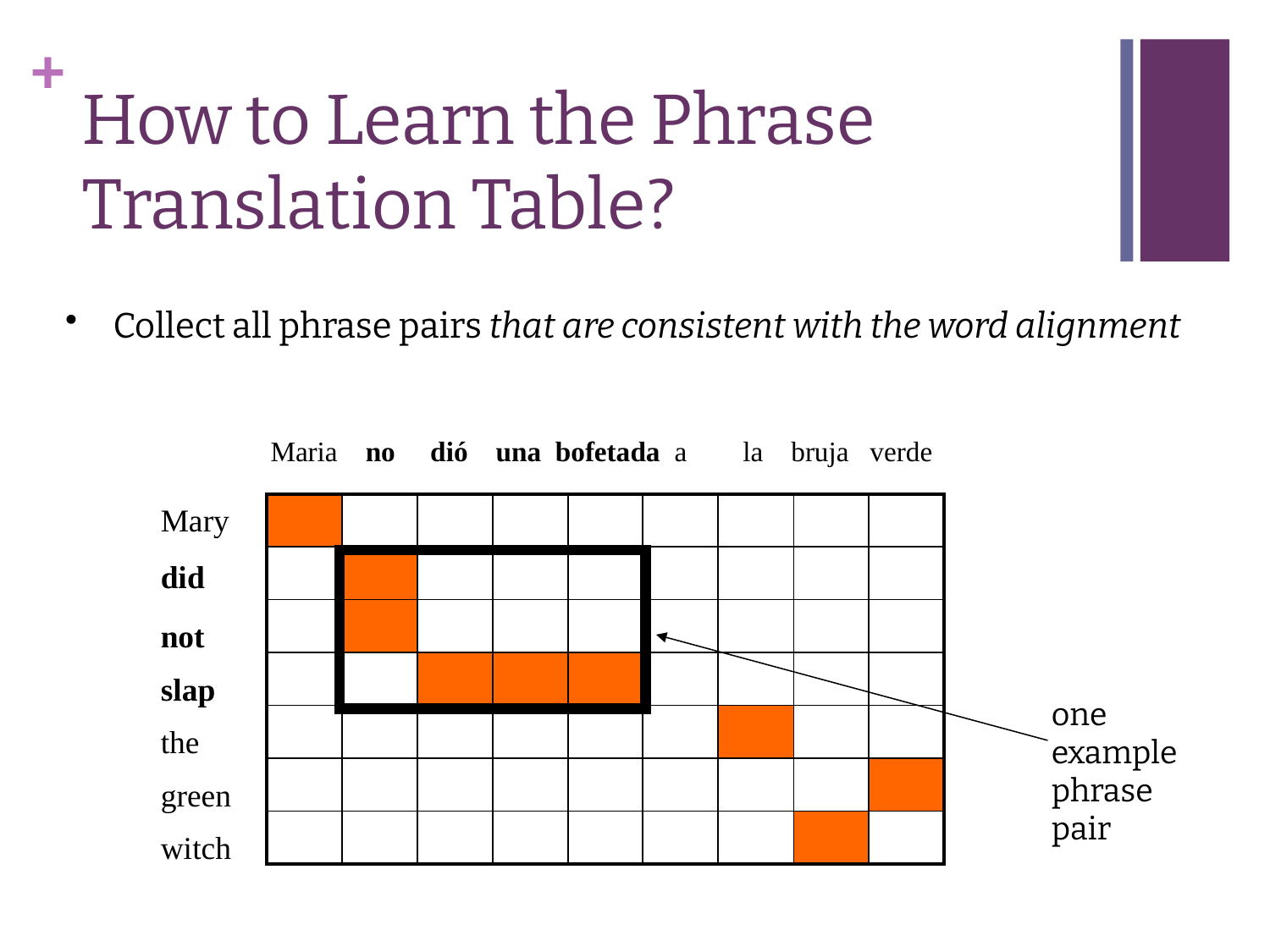

# How to Learn the Phrase Translation Table?
Collect all phrase pairs that are consistent with the word alignment
Maria    no     dió    una  bofetada  a        la    bruja   verde
Mary

did

not

slap

the

green

witch
|  |  |  |  |  |  |  |  |  |
| --- | --- | --- | --- | --- | --- | --- | --- | --- |
|  |  |  |  |  |  |  |  |  |
|  |  |  |  |  |  |  |  |  |
|  |  |  |  |  |  |  |  |  |
|  |  |  |  |  |  |  |  |  |
|  |  |  |  |  |  |  |  |  |
|  |  |  |  |  |  |  |  |  |

one
example
phrase
pair